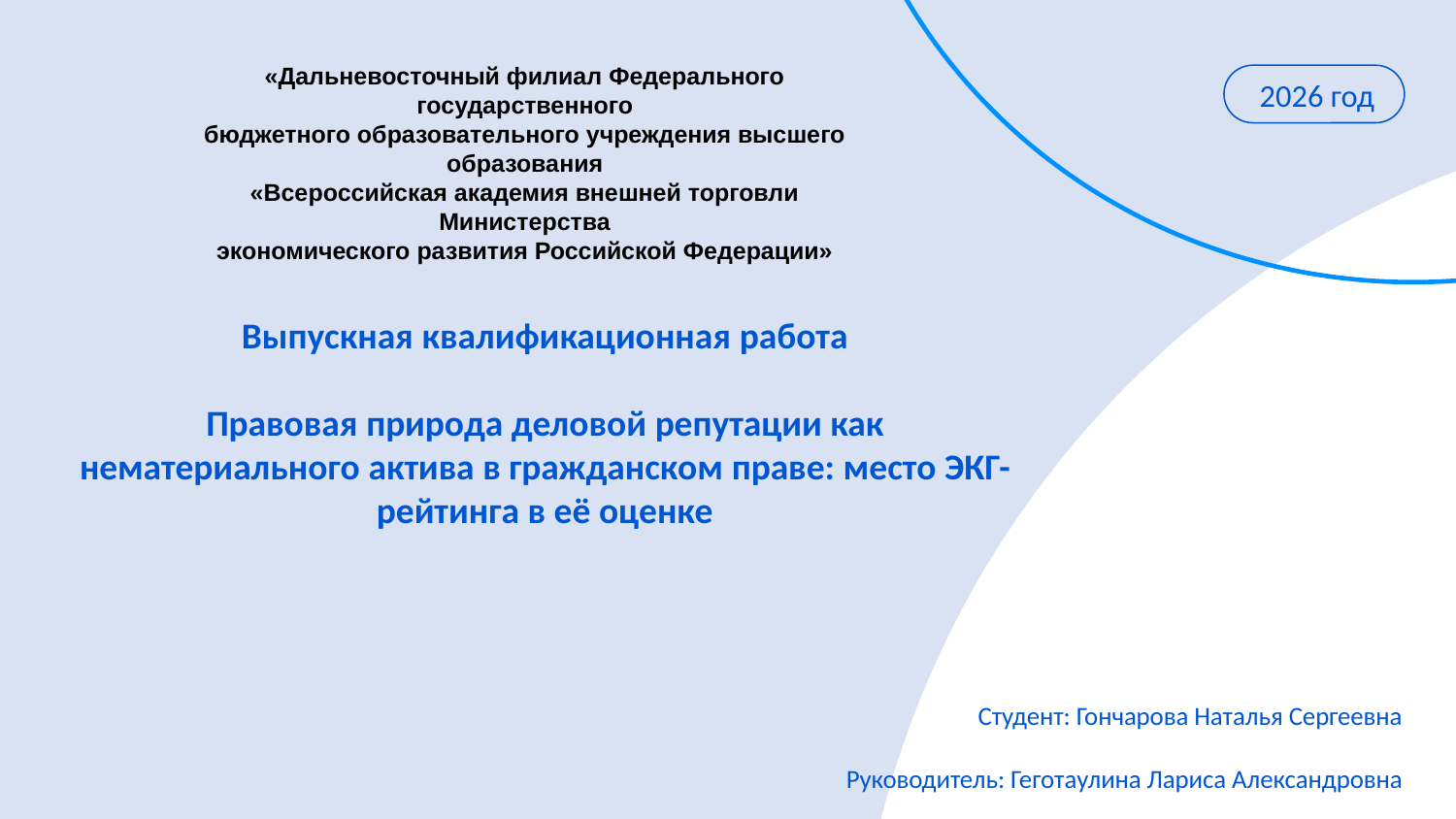

2026 год

# «Дальневосточный филиал Федерального государственного бюджетного образовательного учреждения высшего образования «Всероссийская академия внешней торговли Министерства экономического развития Российской Федерации»

Выпускная квалификационная работа

Правовая природа деловой репутации как нематериального актива в гражданском праве: место ЭКГ-рейтинга в её оценке

Студент: Гончарова Наталья Сергеевна

Руководитель: Геготаулина Лариса Александровна